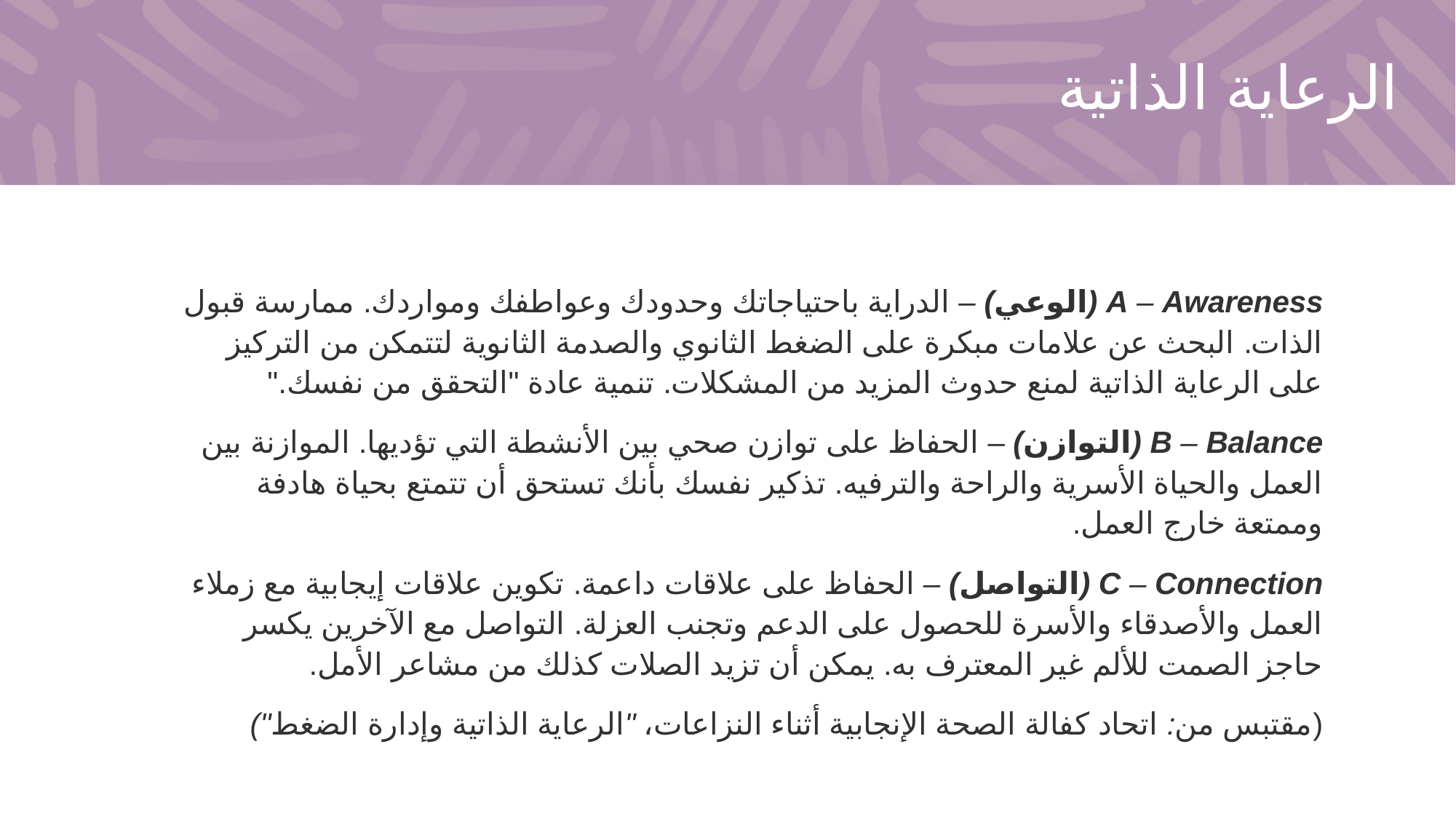

# الرعاية الذاتية
A – Awareness (الوعي) – الدراية باحتياجاتك وحدودك وعواطفك ومواردك. ممارسة قبول الذات. البحث عن علامات مبكرة على الضغط الثانوي والصدمة الثانوية لتتمكن من التركيز على الرعاية الذاتية لمنع حدوث المزيد من المشكلات. تنمية عادة "التحقق من نفسك."
B – Balance (التوازن) – الحفاظ على توازن صحي بين الأنشطة التي تؤديها. الموازنة بين العمل والحياة الأسرية والراحة والترفيه. تذكير نفسك بأنك تستحق أن تتمتع بحياة هادفة وممتعة خارج العمل.
C – Connection (التواصل) – الحفاظ على علاقات داعمة. تكوين علاقات إيجابية مع زملاء العمل والأصدقاء والأسرة للحصول على الدعم وتجنب العزلة. التواصل مع الآخرين يكسر حاجز الصمت للألم غير المعترف به. يمكن أن تزيد الصلات كذلك من مشاعر الأمل.
(مقتبس من: اتحاد كفالة الصحة الإنجابية أثناء النزاعات، "الرعاية الذاتية وإدارة الضغط")